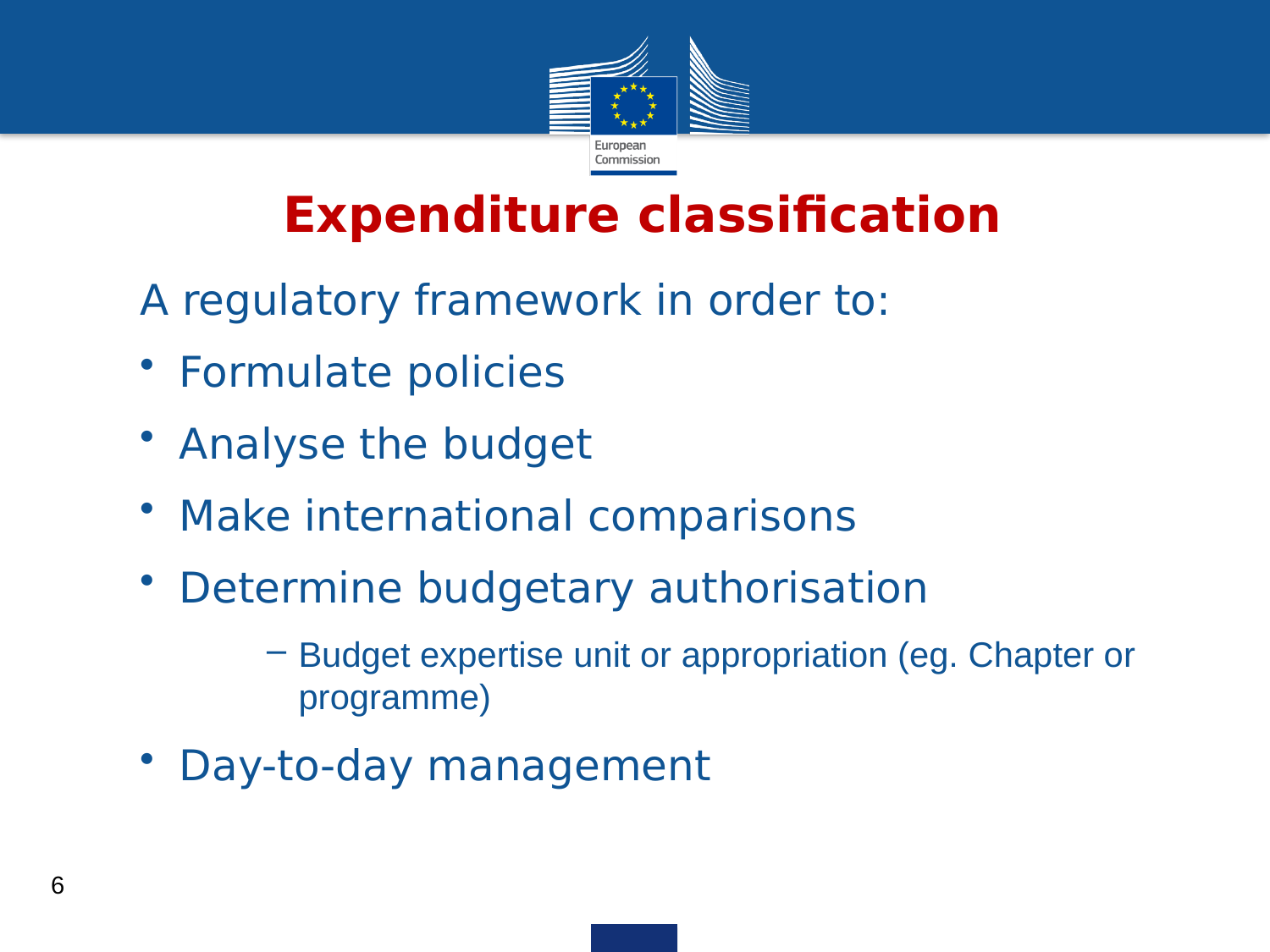

Expenditure classification
A regulatory framework in order to:
Formulate policies
Analyse the budget
Make international comparisons
Determine budgetary authorisation
Budget expertise unit or appropriation (eg. Chapter or programme)
Day-to-day management

6